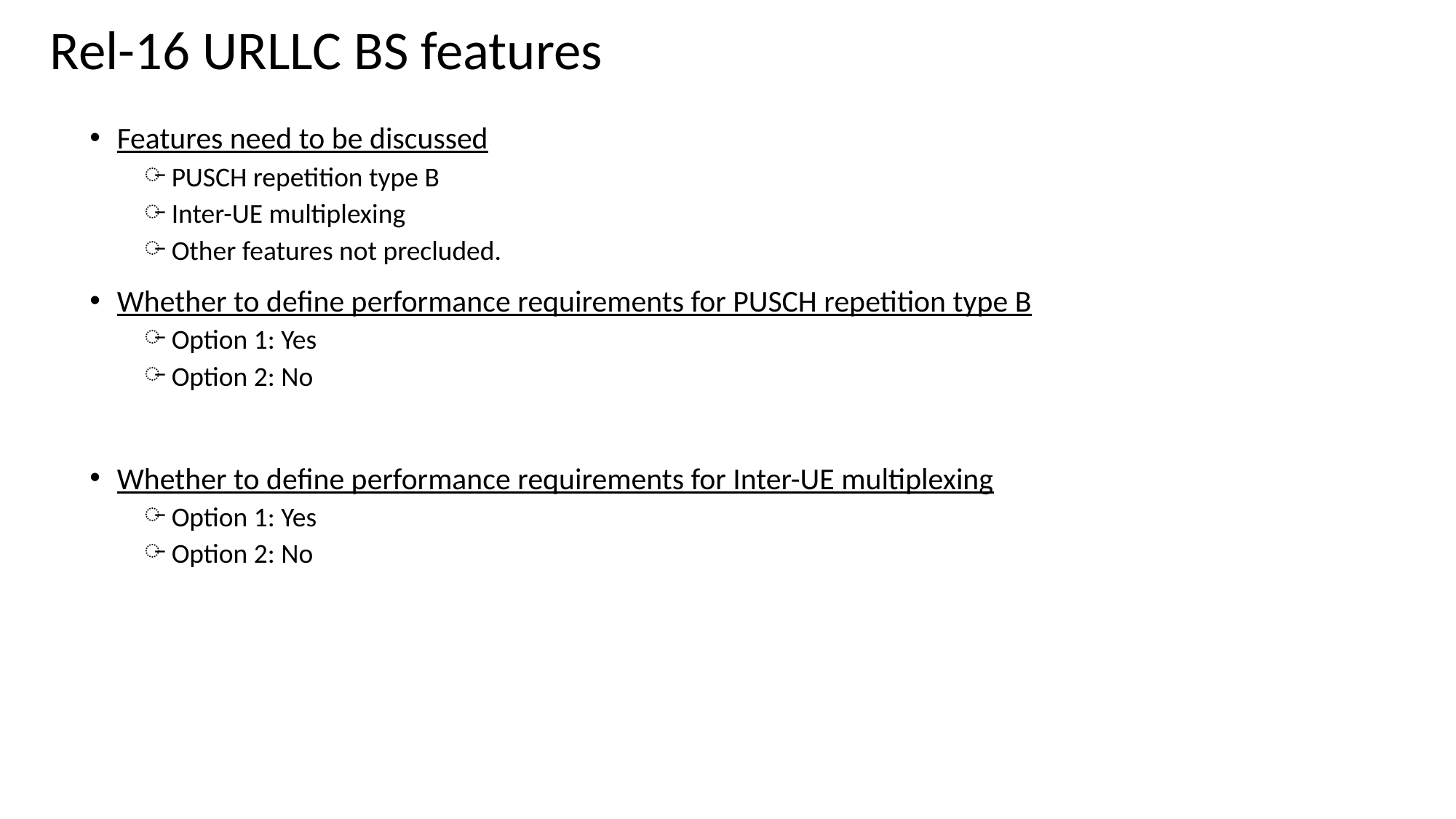

# Rel-16 URLLC BS features
Features need to be discussed
PUSCH repetition type B
Inter-UE multiplexing
Other features not precluded.
Whether to define performance requirements for PUSCH repetition type B
Option 1: Yes
Option 2: No

Whether to define performance requirements for Inter-UE multiplexing
Option 1: Yes
Option 2: No